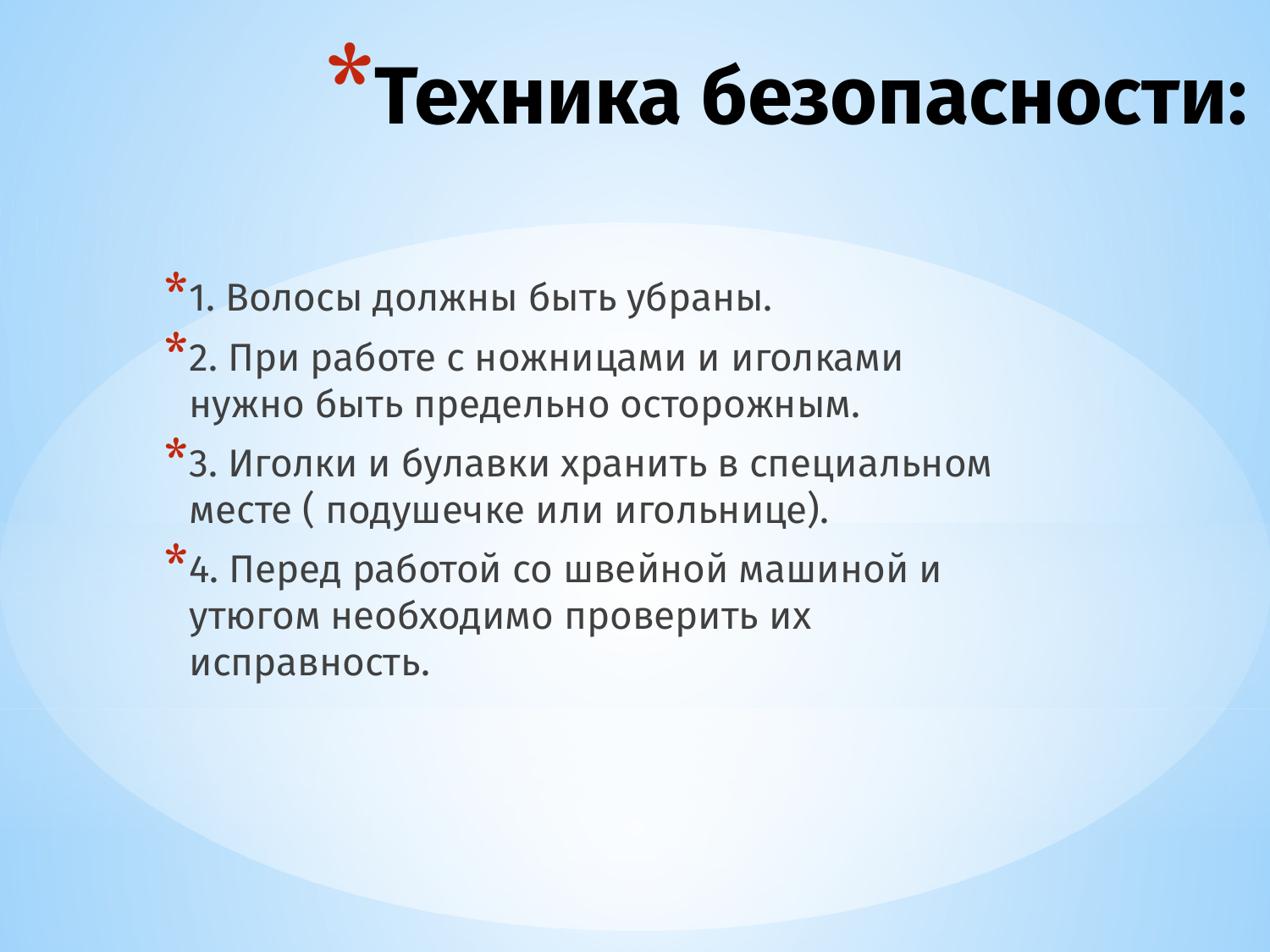

# Техника безопасности:
1. Волосы должны быть убраны.
2. При работе с ножницами и иголками нужно быть предельно осторожным.
3. Иголки и булавки хранить в специальном месте ( подушечке или игольнице).
4. Перед работой со швейной машиной и утюгом необходимо проверить их исправность.